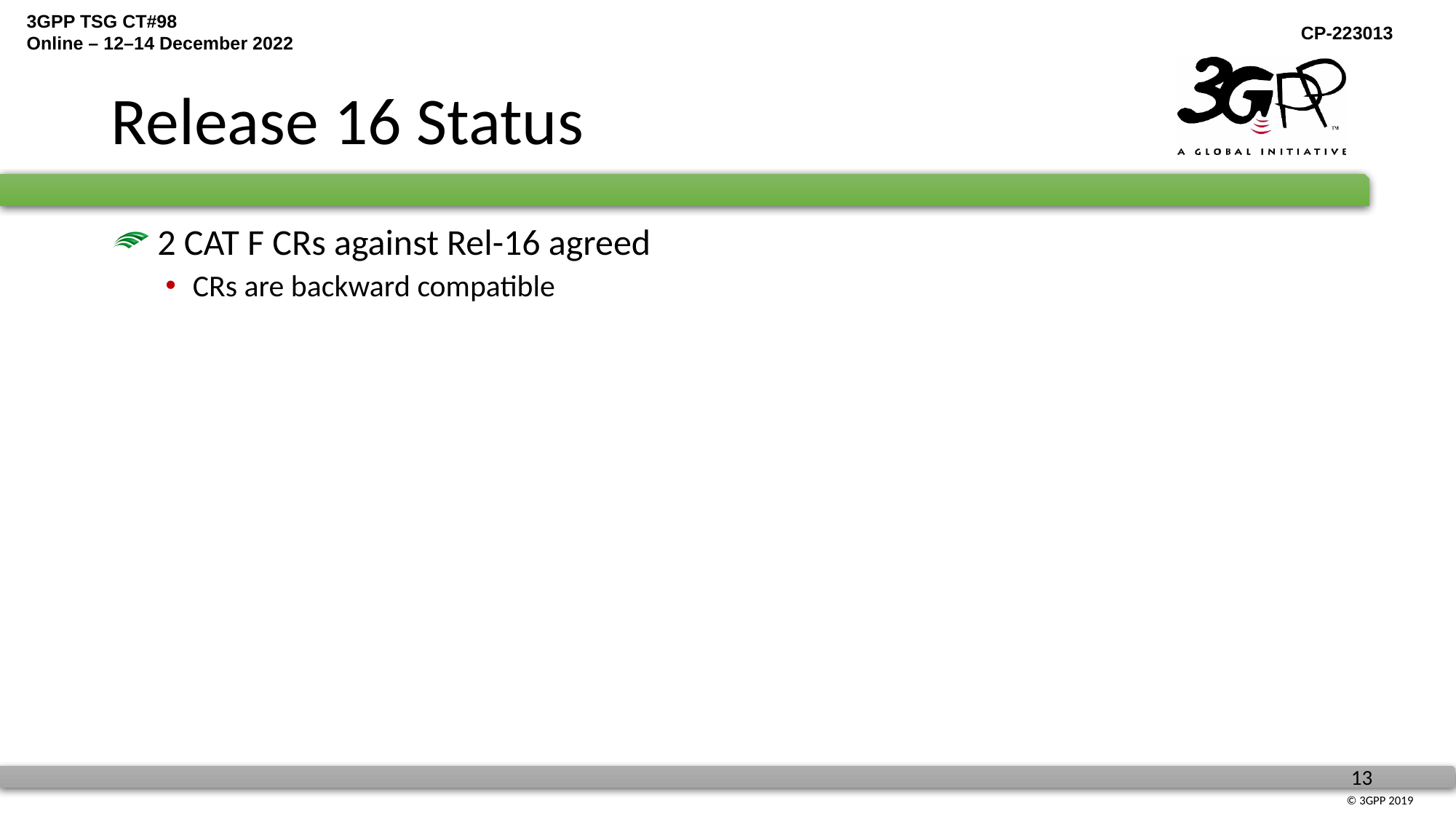

# Release 16 Status
 2 CAT F CRs against Rel-16 agreed
CRs are backward compatible